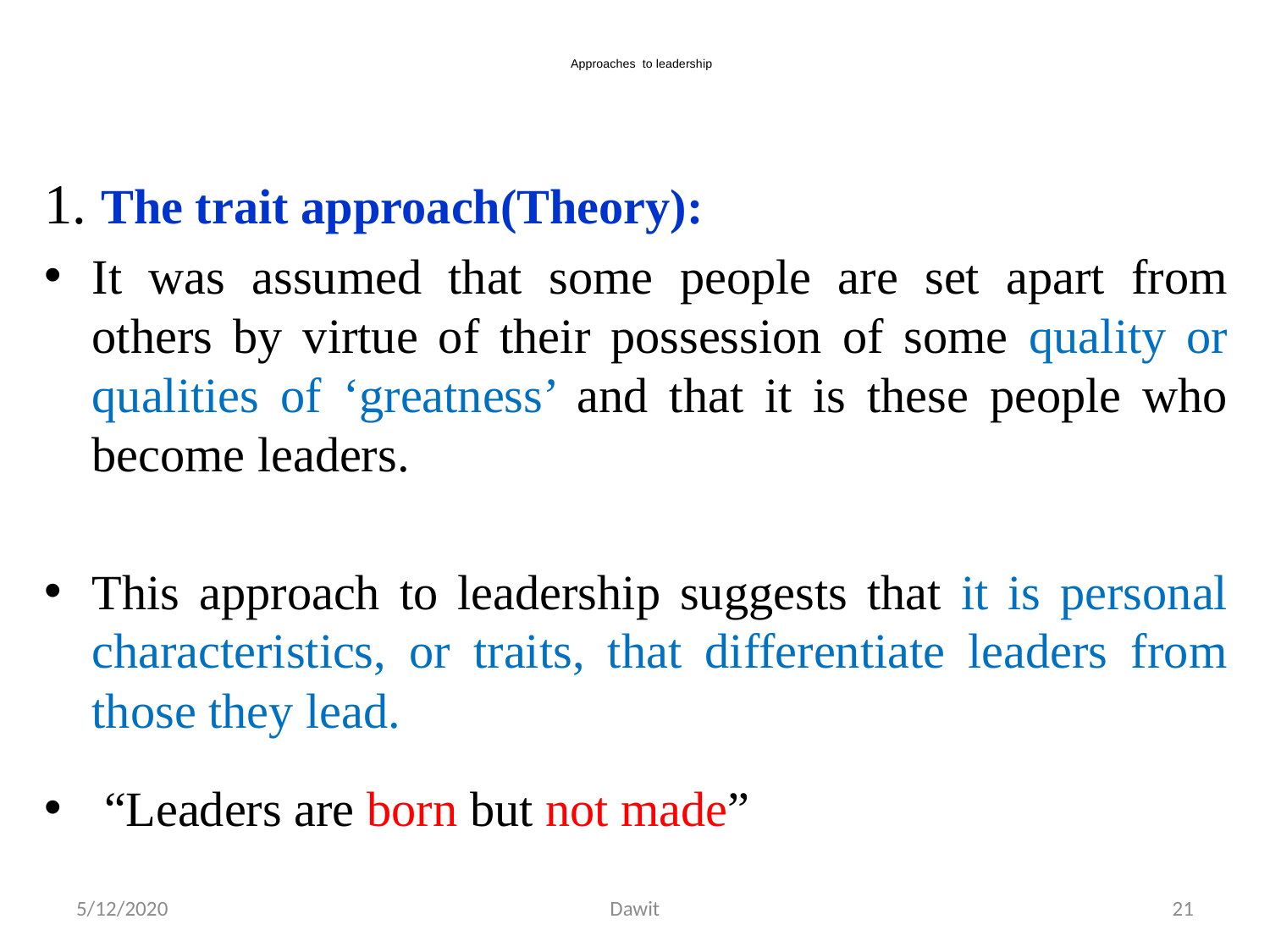

# Approaches  to leadership
1. The trait approach(Theory):
It was assumed that some people are set apart from others by virtue of their possession of some quality or qualities of ‘greatness’ and that it is these people who become leaders.

This approach to leadership suggests that it is personal characteristics, or traits, that differentiate leaders from those they lead.
 “Leaders are born but not made”

5/12/2020
Dawit
21